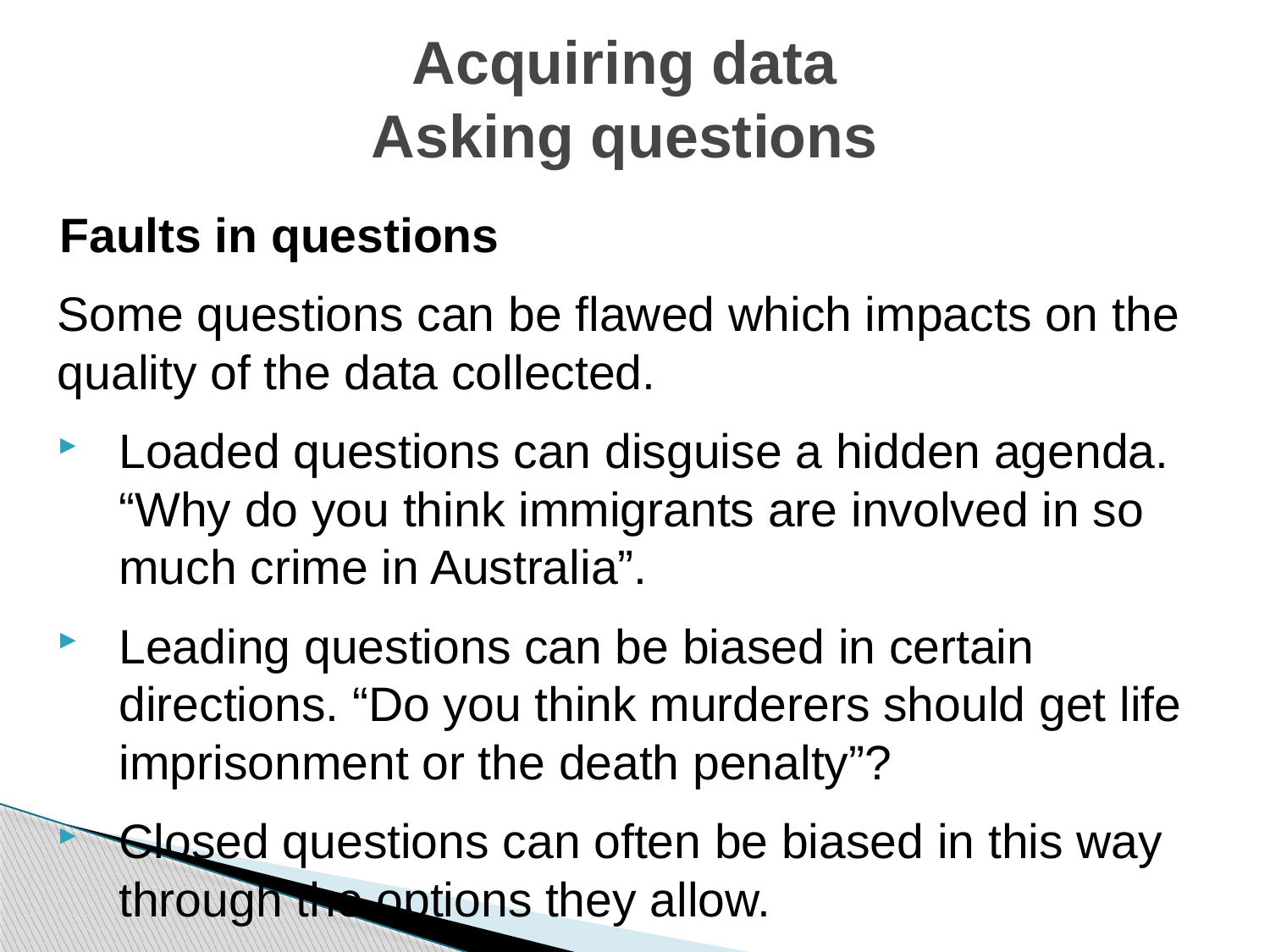

# Acquiring data Asking questions
Faults in questions
Some questions can be flawed which impacts on the quality of the data collected.
Loaded questions can disguise a hidden agenda. “Why do you think immigrants are involved in so much crime in Australia”.
Leading questions can be biased in certain directions. “Do you think murderers should get life imprisonment or the death penalty”?
Closed questions can often be biased in this way through the options they allow.